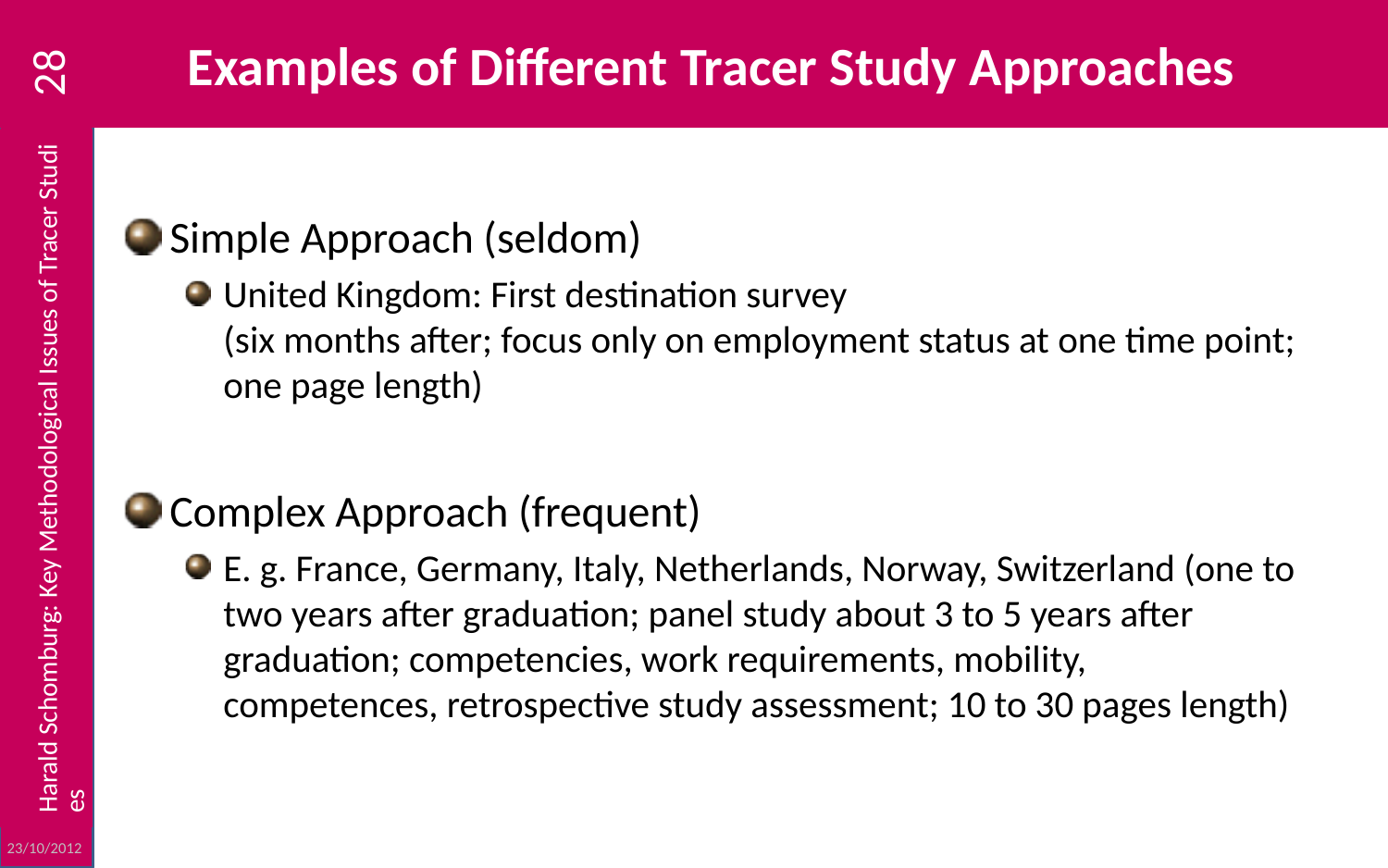

# Examples of Different Tracer Study Approaches
28
Simple Approach (seldom)
United Kingdom: First destination survey
(six months after; focus only on employment status at one time point; one page length)

Complex Approach (frequent)
E. g. France, Germany, Italy, Netherlands, Norway, Switzerland (one to two years after graduation; panel study about 3 to 5 years after graduation; competencies, work requirements, mobility, competences, retrospective study assessment; 10 to 30 pages length)

Harald Schomburg: Key Methodological Issues of Tracer Studies
23/10/2012